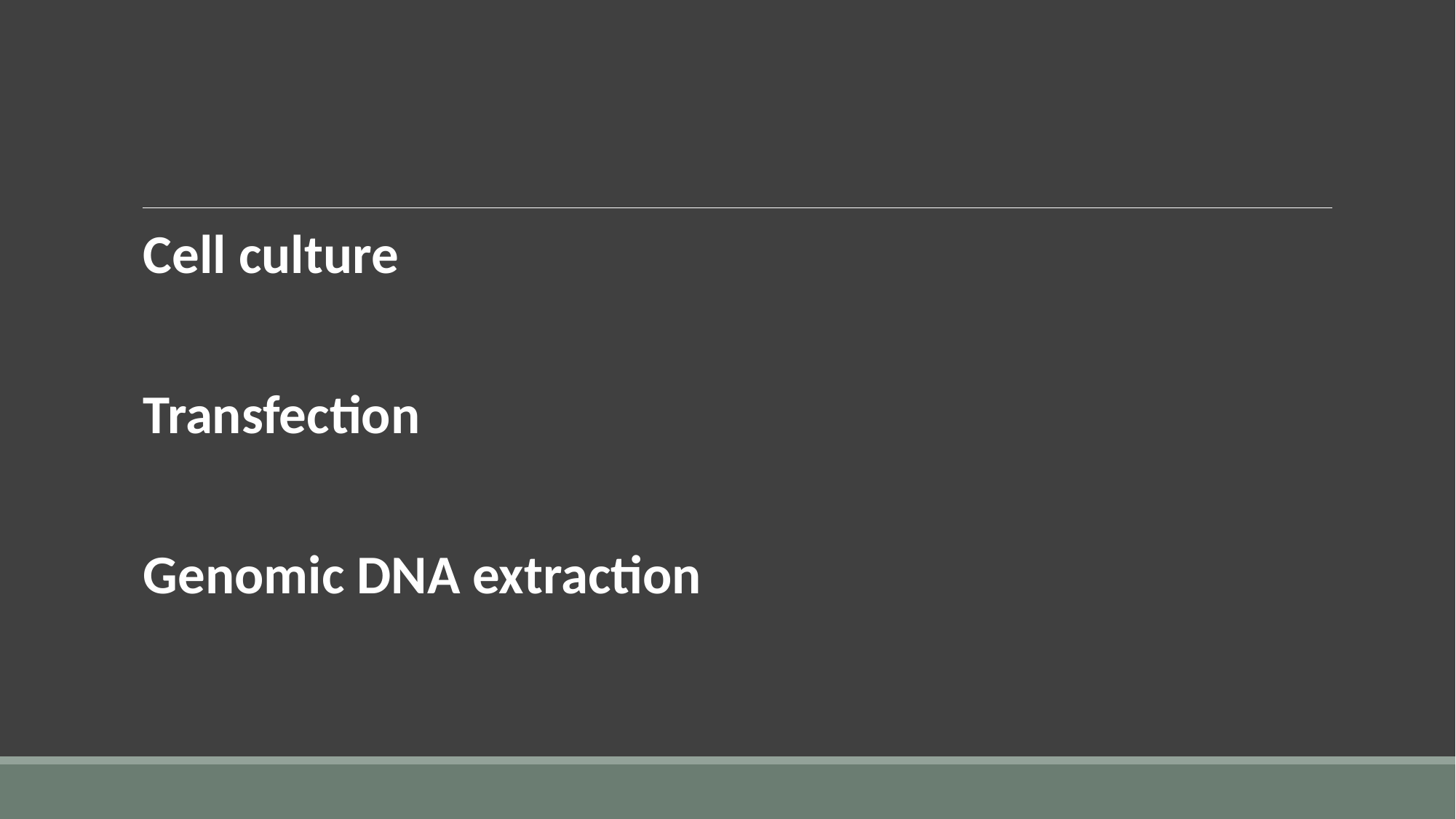

#
Cell culture

Transfection

Genomic DNA extraction